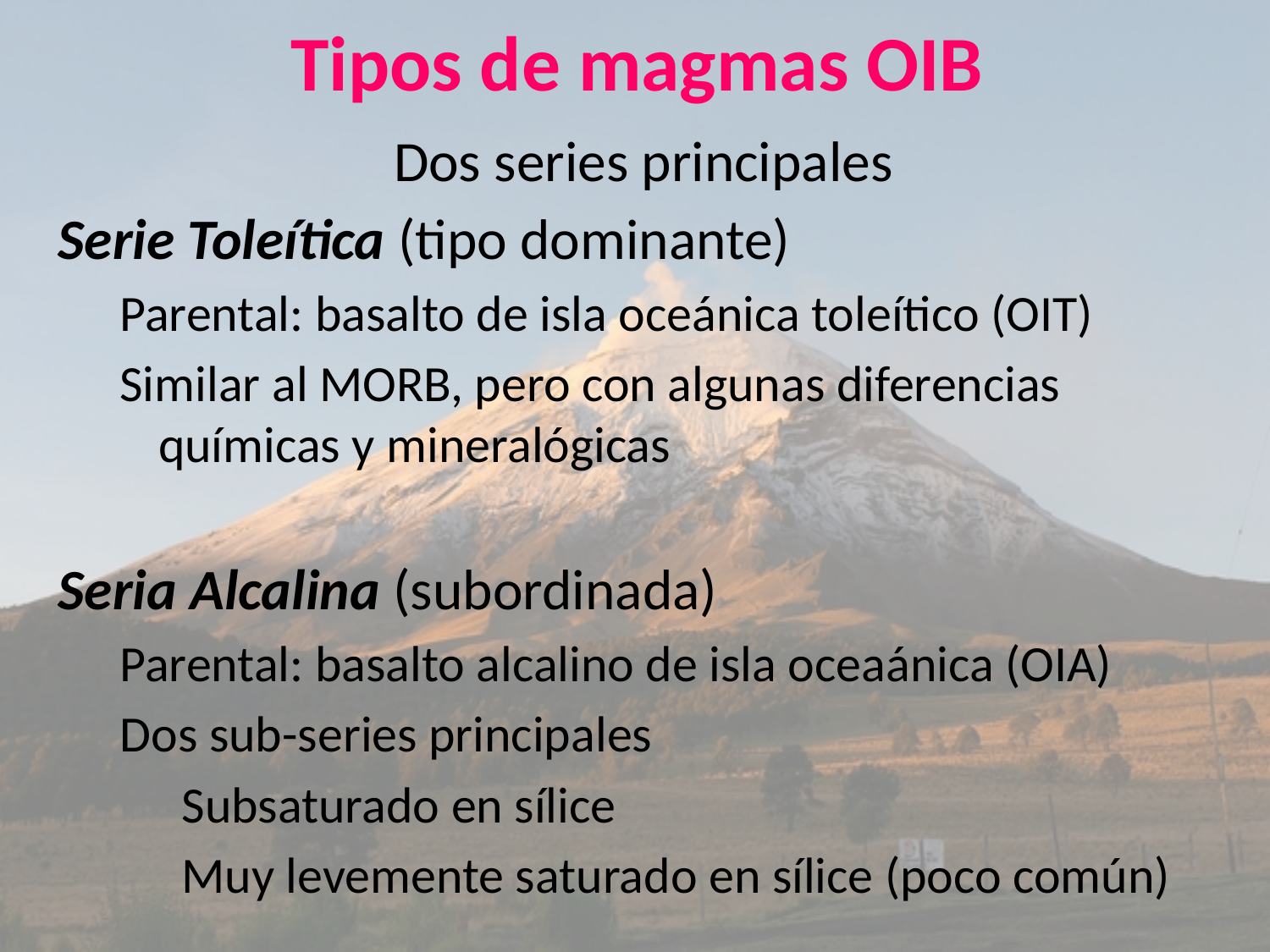

# Tipos de magmas OIB
Dos series principales
Serie Toleítica (tipo dominante)
Parental: basalto de isla oceánica toleítico (OIT)
Similar al MORB, pero con algunas diferencias químicas y mineralógicas

Seria Alcalina (subordinada)
Parental: basalto alcalino de isla oceaánica (OIA)
Dos sub-series principales
Subsaturado en sílice
Muy levemente saturado en sílice (poco común)